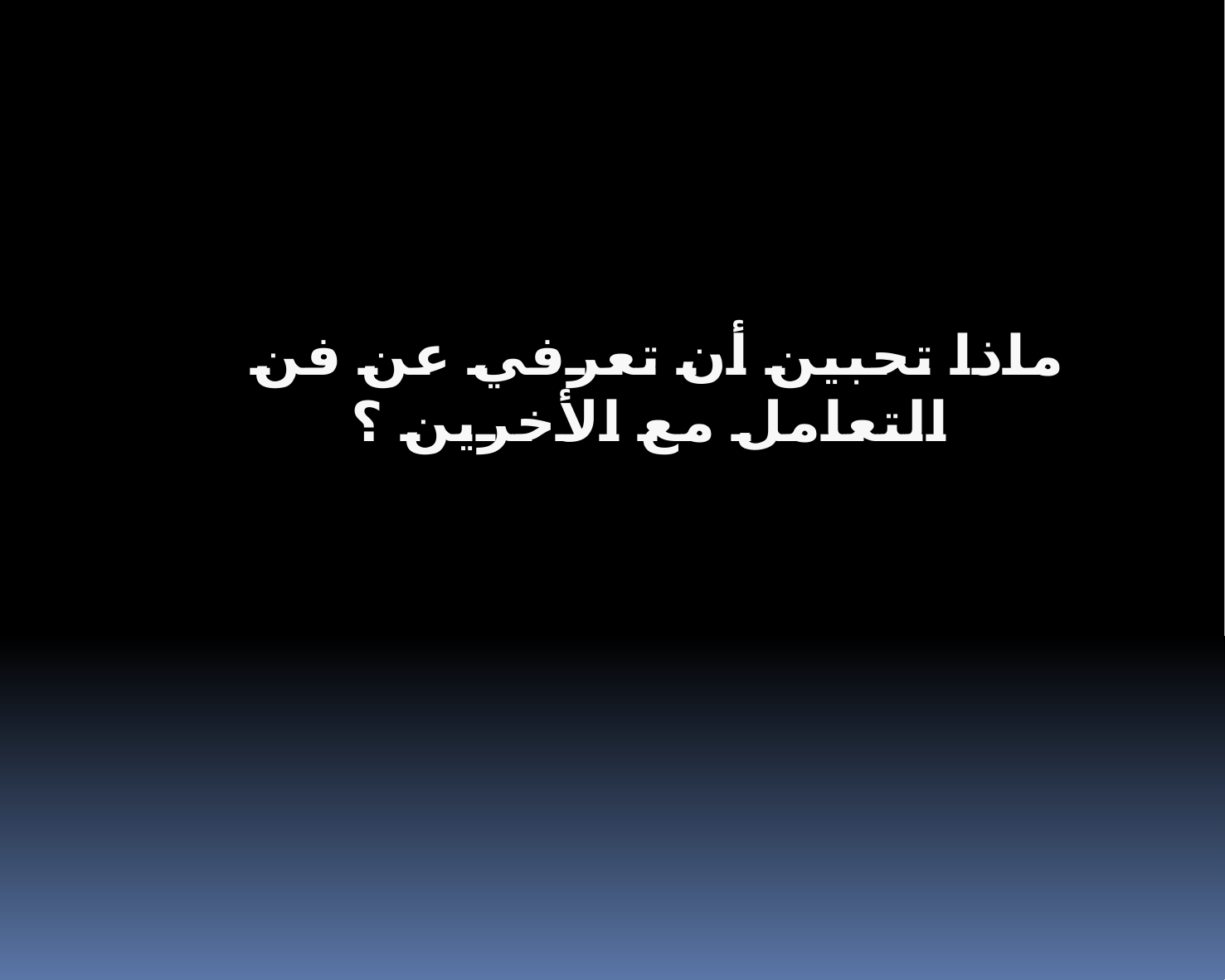

ماذا تحبين أن تعرفي عن فن
التعامل مع الأخرين ؟